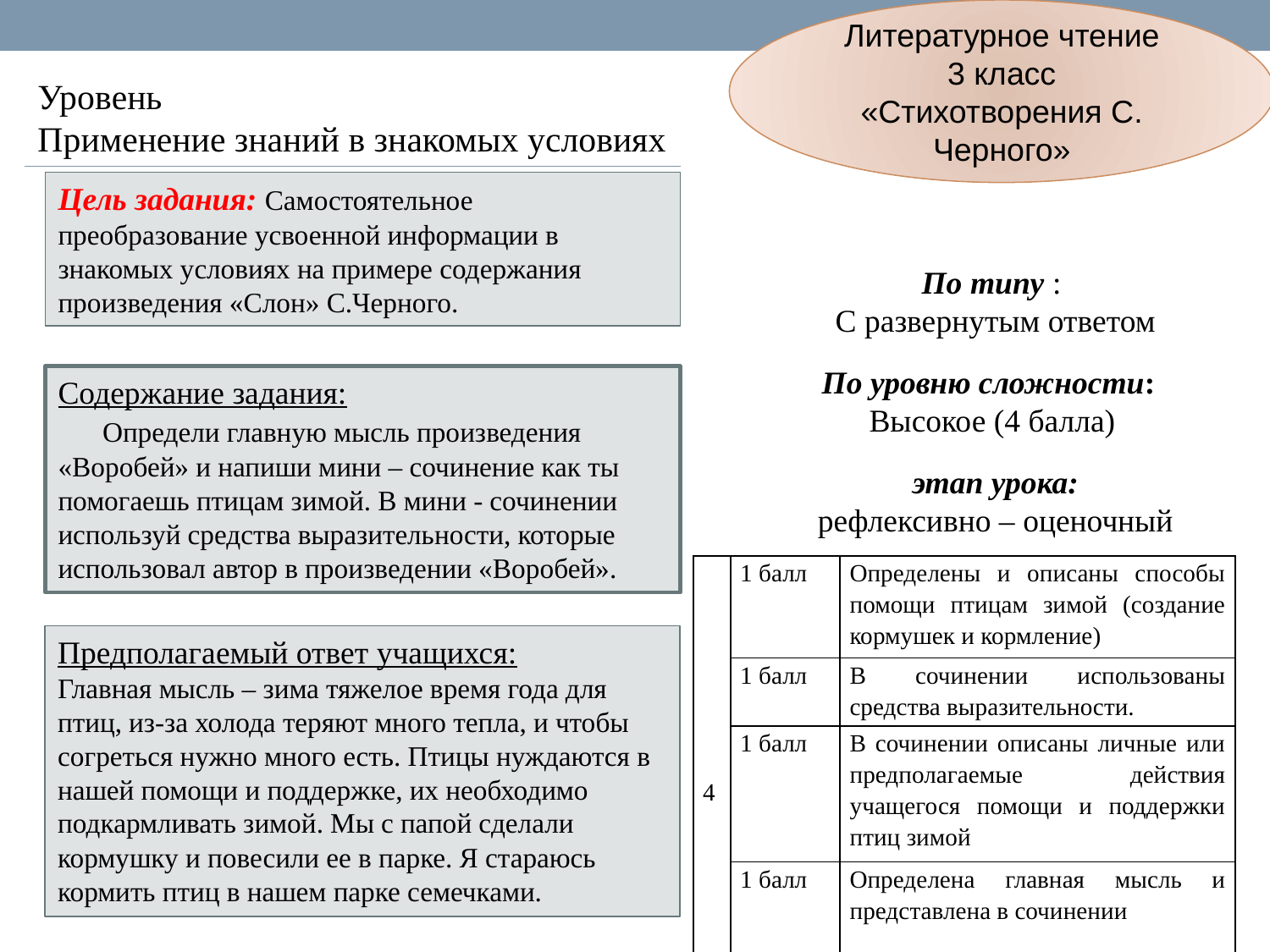

Литературное чтение
3 класс
«Стихотворения С. Черного»
Уровень
Применение знаний в знакомых условиях
Цель задания: Самостоятельное преобразование усвоенной информации в знакомых условиях на примере содержания произведения «Слон» С.Черного.
По типу :
С развернутым ответом
По уровню сложности:
 Высокое (4 балла)
Содержание задания:
     Определи главную мысль произведения «Воробей» и напиши мини – сочинение как ты помогаешь птицам зимой. В мини - сочинении используй средства выразительности, которые использовал автор в произведении «Воробей».
этап урока:
рефлексивно – оценочный
| 4 | 1 балл | Определены и описаны способы помощи птицам зимой (создание кормушек и кормление) |
| --- | --- | --- |
|  | 1 балл | В сочинении использованы средства выразительности. |
|  | 1 балл | В сочинении описаны личные или предполагаемые действия учащегося помощи и поддержки птиц зимой |
|  | 1 балл | Определена главная мысль и представлена в сочинении |
Предполагаемый ответ учащихся:
Главная мысль – зима тяжелое время года для птиц, из-за холода теряют много тепла, и чтобы согреться нужно много есть. Птицы нуждаются в нашей помощи и поддержке, их необходимо подкармливать зимой. Мы с папой сделали кормушку и повесили ее в парке. Я стараюсь кормить птиц в нашем парке семечками.